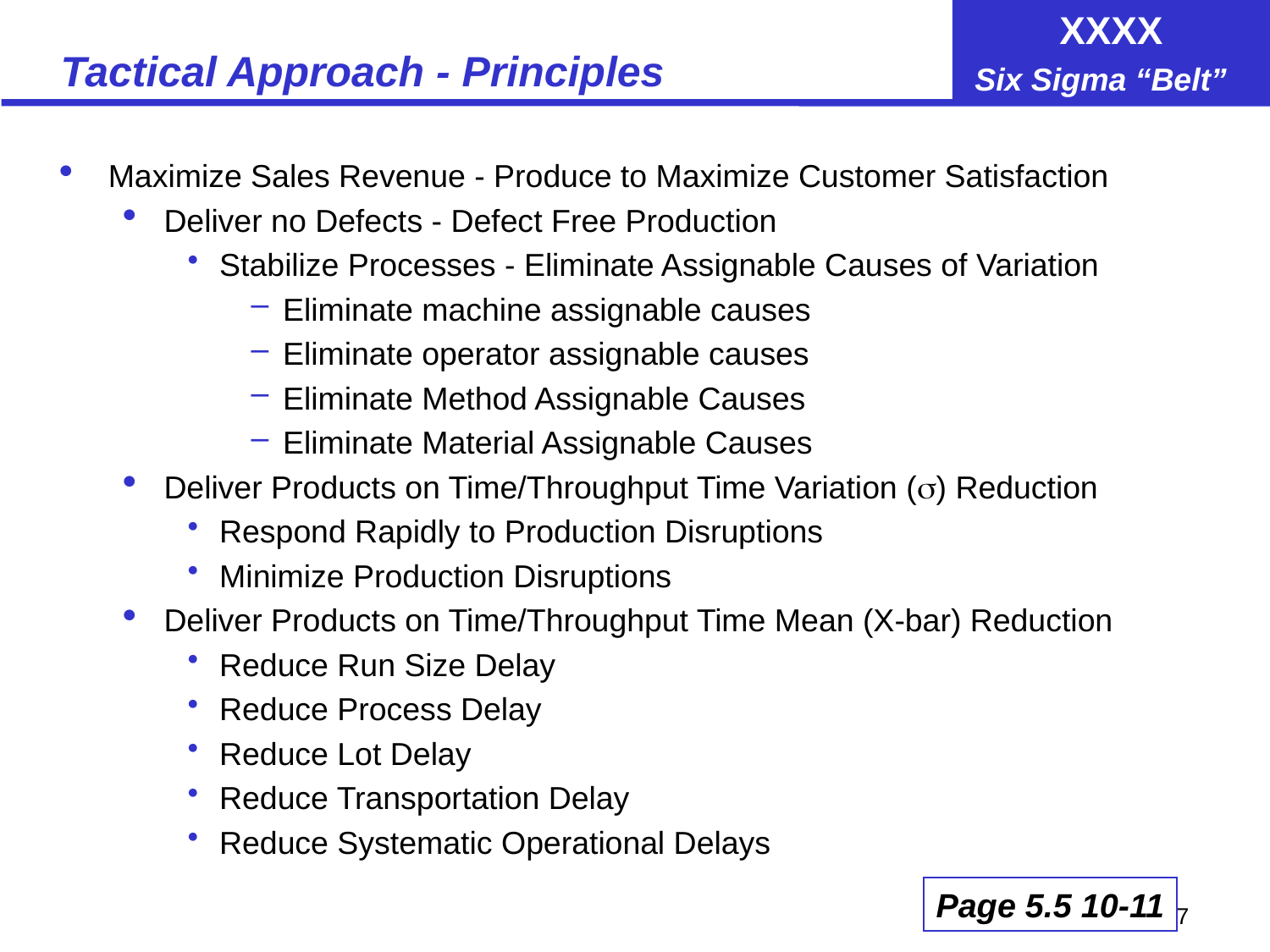

# Tactical Approach - Principles
Maximize Sales Revenue - Produce to Maximize Customer Satisfaction
Deliver no Defects - Defect Free Production
Stabilize Processes - Eliminate Assignable Causes of Variation
Eliminate machine assignable causes
Eliminate operator assignable causes
Eliminate Method Assignable Causes
Eliminate Material Assignable Causes
Deliver Products on Time/Throughput Time Variation (σ) Reduction
Respond Rapidly to Production Disruptions
Minimize Production Disruptions
Deliver Products on Time/Throughput Time Mean (X-bar) Reduction
Reduce Run Size Delay
Reduce Process Delay
Reduce Lot Delay
Reduce Transportation Delay
Reduce Systematic Operational Delays
Page 5.5 10-11